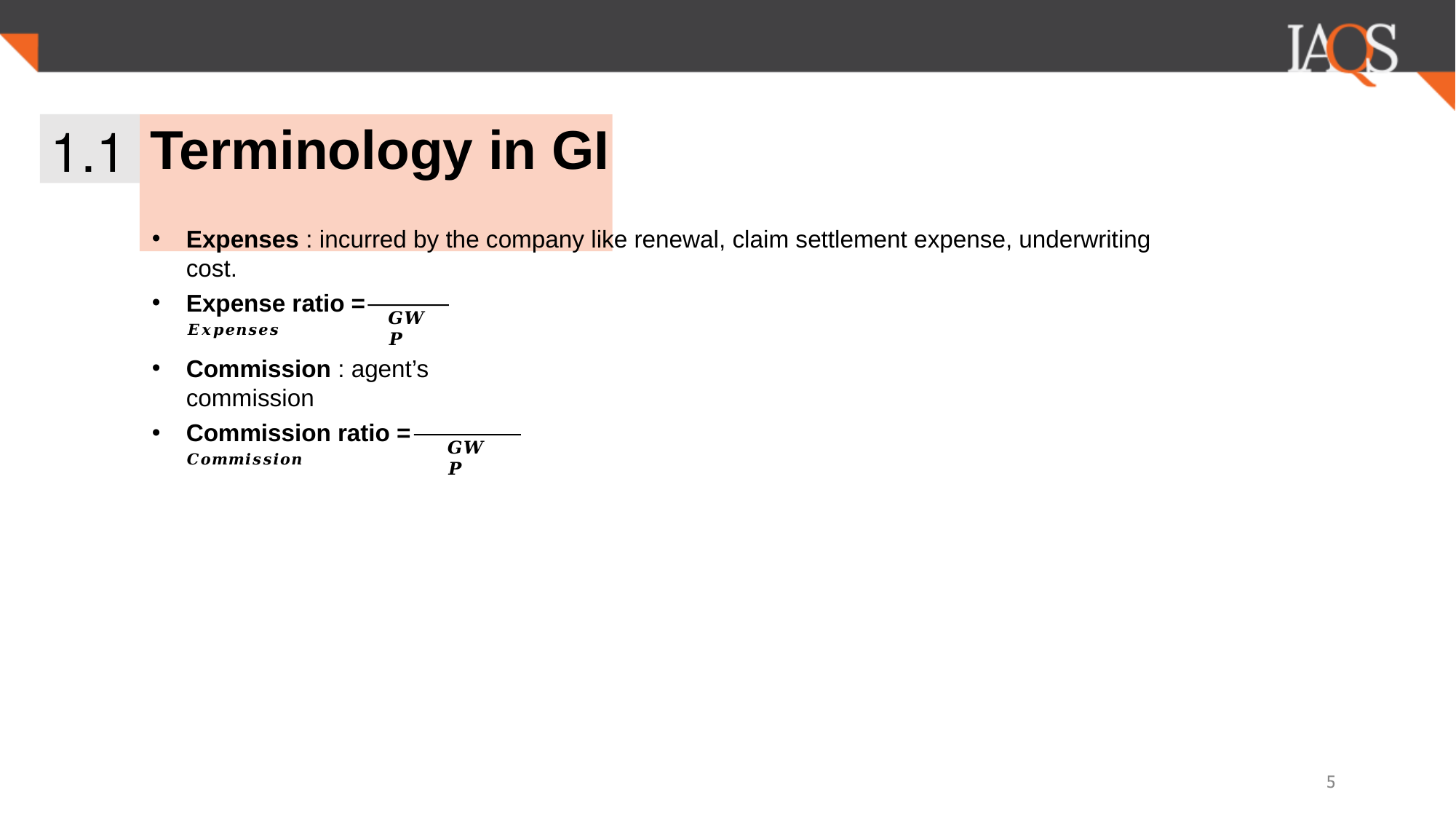

1.1
# Terminology in GI
Expenses : incurred by the company like renewal, claim settlement expense, underwriting cost.
Expense ratio = 𝑬𝒙𝒑𝒆𝒏𝒔𝒆𝒔

𝑮𝑾𝑷
Commission : agent’s commission
Commission ratio = 𝑪𝒐𝒎𝒎𝒊𝒔𝒔𝒊𝒐𝒏

𝑮𝑾𝑷
5